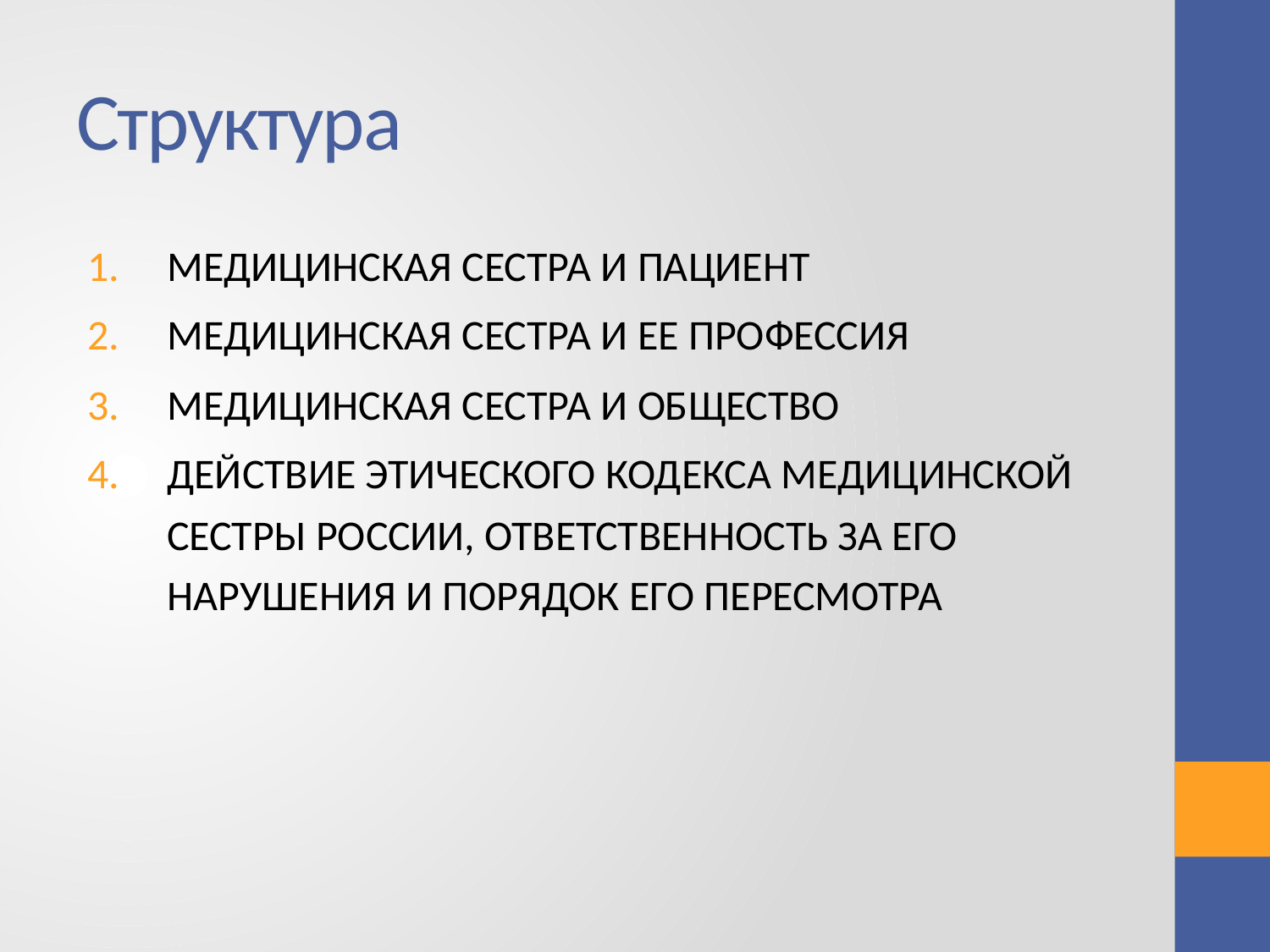

# Структура
МЕДИЦИНСКАЯ СЕСТРА И ПАЦИЕНТ
МЕДИЦИНСКАЯ СЕСТРА И ЕЕ ПРОФЕССИЯ
МЕДИЦИНСКАЯ СЕСТРА И ОБЩЕСТВО
ДЕЙСТВИЕ ЭТИЧЕСКОГО КОДЕКСА МЕДИЦИНСКОЙ СЕСТРЫ РОССИИ, ОТВЕТСТВЕННОСТЬ ЗА ЕГО НАРУШЕНИЯ И ПОРЯДОК ЕГО ПЕРЕСМОТРА